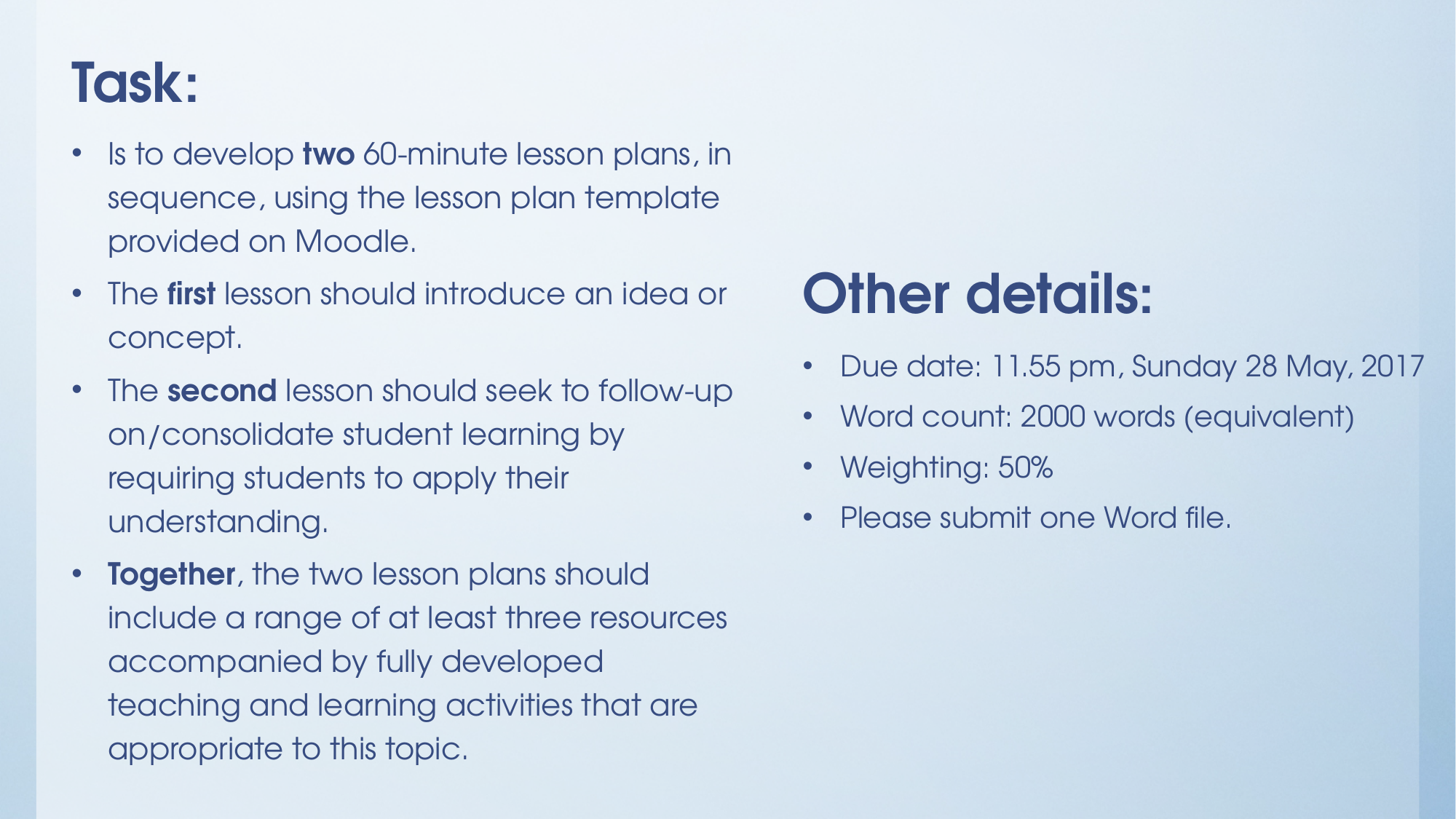

Task:
Is to develop two 60-minute lesson plans, in sequence, using the lesson plan template provided on Moodle.
The first lesson should introduce an idea or concept.
The second lesson should seek to follow-up on/consolidate student learning by requiring students to apply their understanding.
Together, the two lesson plans should include a range of at least three resources accompanied by fully developed teaching and learning activities that are appropriate to this topic.
Other details:
Due date: 11.55 pm, Sunday 28 May, 2017
Word count: 2000 words (equivalent)
Weighting: 50%
Please submit one Word file.